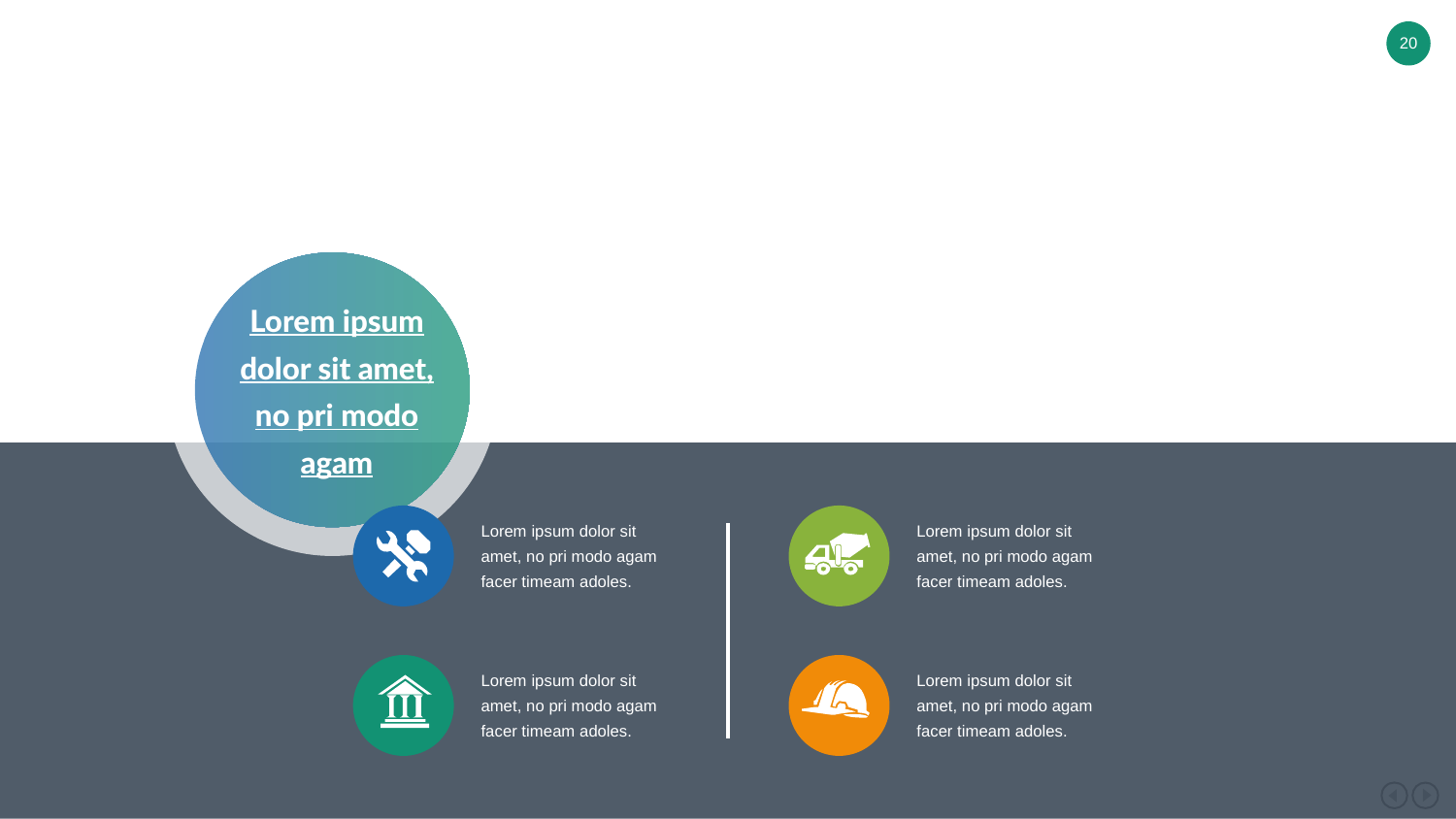

Think Before
Beginning Steps
Lorem ipsum dolor sit amet, no pri modo agam facer timeam adoles.

Lorem ipsum dolor sit amet, no pri modo agam

Lorem ipsum dolor sit amet, no pri modo agam facer timeam adoles.

Lorem ipsum dolor sit amet, no pri modo agam facer timeam adoles.

Lorem ipsum dolor sit amet, no pri modo agam facer timeam adoles.

Lorem ipsum dolor sit amet, no pri modo agam facer timeam adoles.